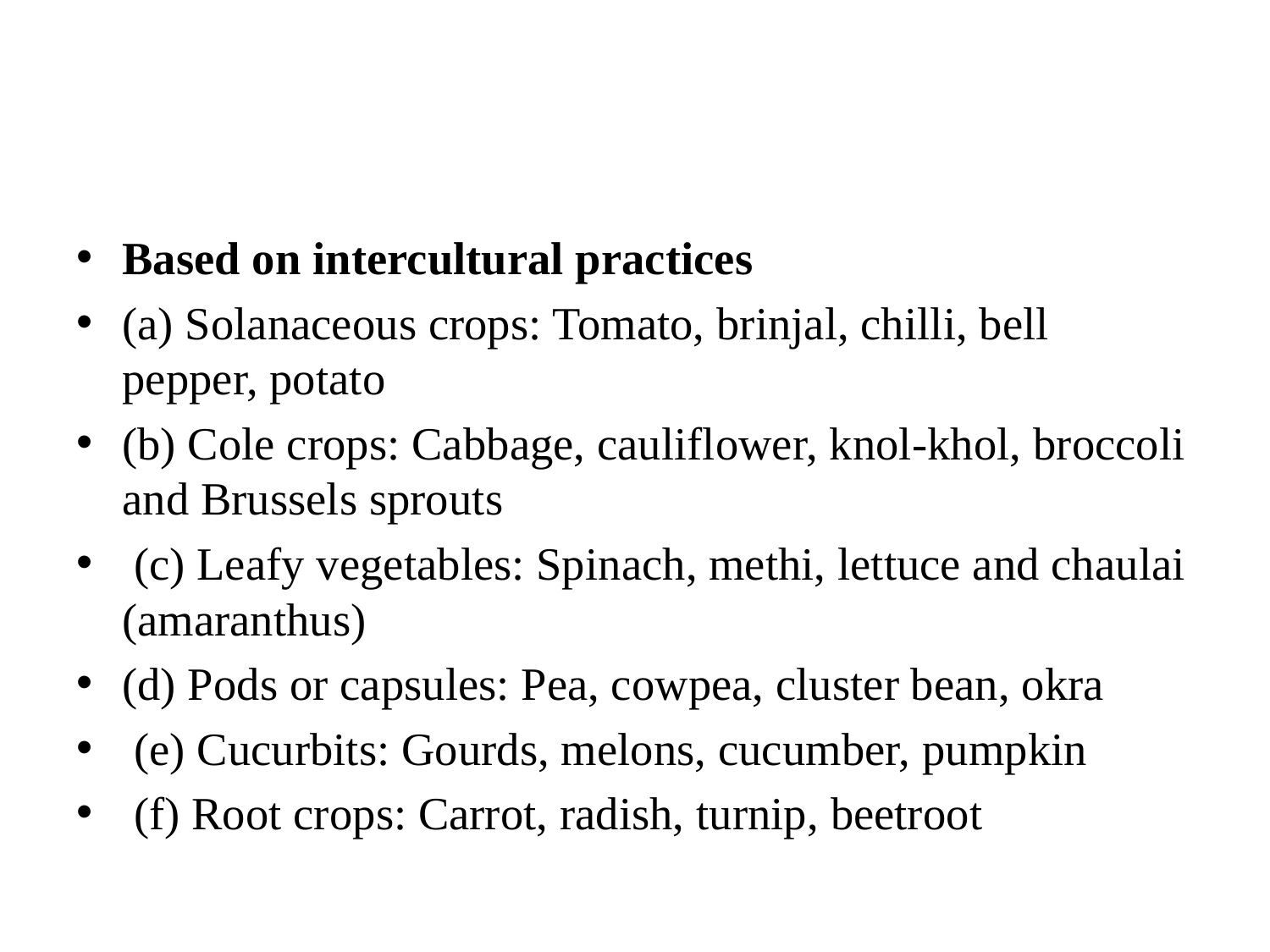

#
Based on intercultural practices
(a) Solanaceous crops: Tomato, brinjal, chilli, bell pepper, potato
(b) Cole crops: Cabbage, cauliflower, knol-khol, broccoli and Brussels sprouts
 (c) Leafy vegetables: Spinach, methi, lettuce and chaulai (amaranthus)
(d) Pods or capsules: Pea, cowpea, cluster bean, okra
 (e) Cucurbits: Gourds, melons, cucumber, pumpkin
 (f) Root crops: Carrot, radish, turnip, beetroot